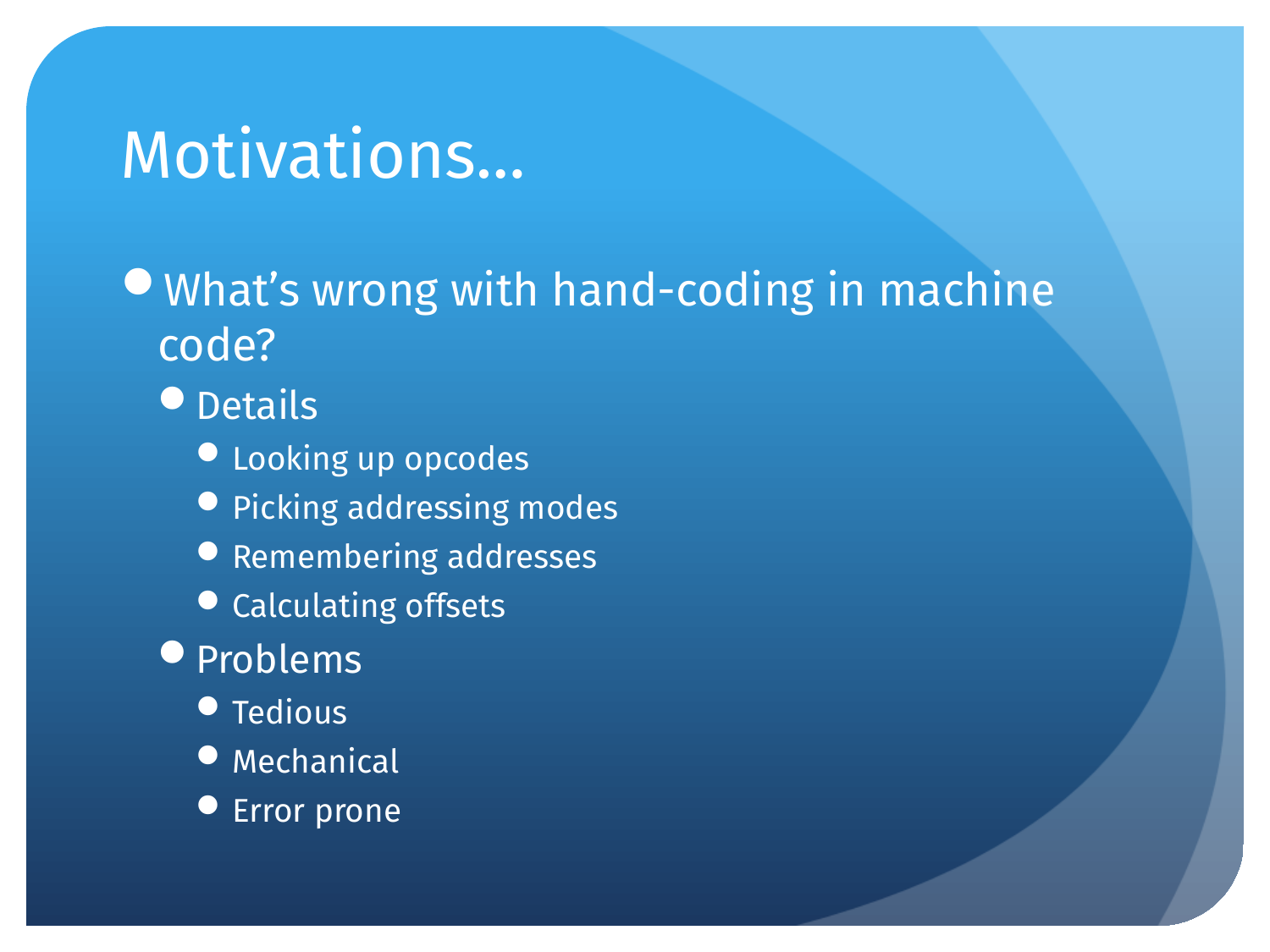

# Motivations…
What’s wrong with hand-coding in machine code?
Details
Looking up opcodes
Picking addressing modes
Remembering addresses
Calculating offsets
Problems
Tedious
Mechanical
Error prone